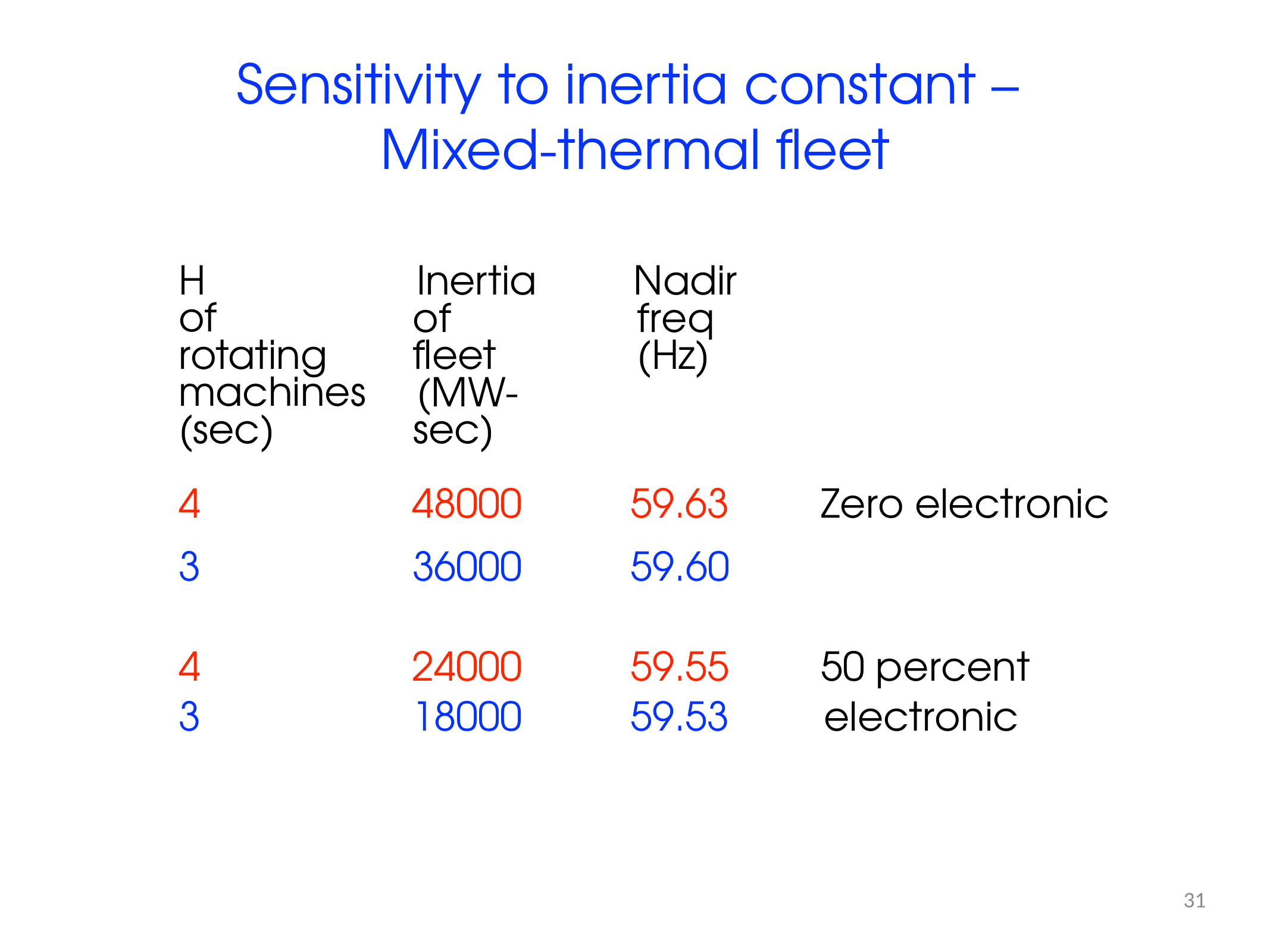

Sensitivity to inertia constant –
Mixed-thermal fleet
| H of rotating machines (sec) | Inertia of fleet (MW-sec) | Nadir freq (Hz) |  |
| --- | --- | --- | --- |
| 4 | 48000 | 59.63 | Zero electronic |
| 3 | 36000 | 59.60 |  |
| 4 | 24000 | 59.55 | 50 percent |
| 3 | 18000 | 59.53 | electronic |
31